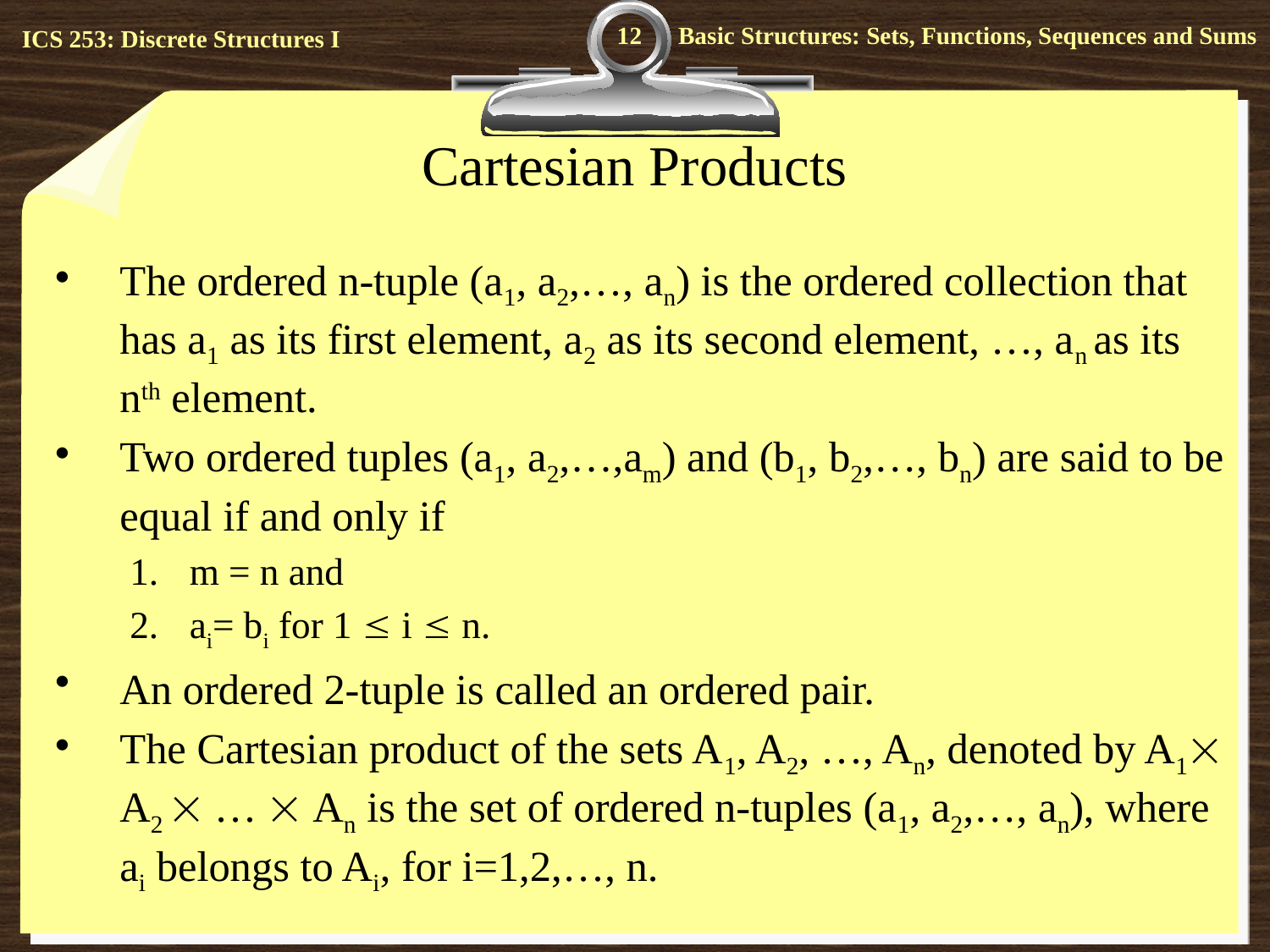

12
# Cartesian Products
The ordered n-tuple (a1, a2,…, an) is the ordered collection that has a1 as its first element, a2 as its second element, …, an as its nth element.
Two ordered tuples (a1, a2,…,am) and (b1, b2,…, bn) are said to be equal if and only if
m = n and
ai= bi for 1 ≤ i ≤ n.
An ordered 2-tuple is called an ordered pair.
The Cartesian product of the sets A1, A2, …, An, denoted by A1× A2 × … × An is the set of ordered n-tuples (a1, a2,…, an), where ai belongs to Ai, for i=1,2,…, n.